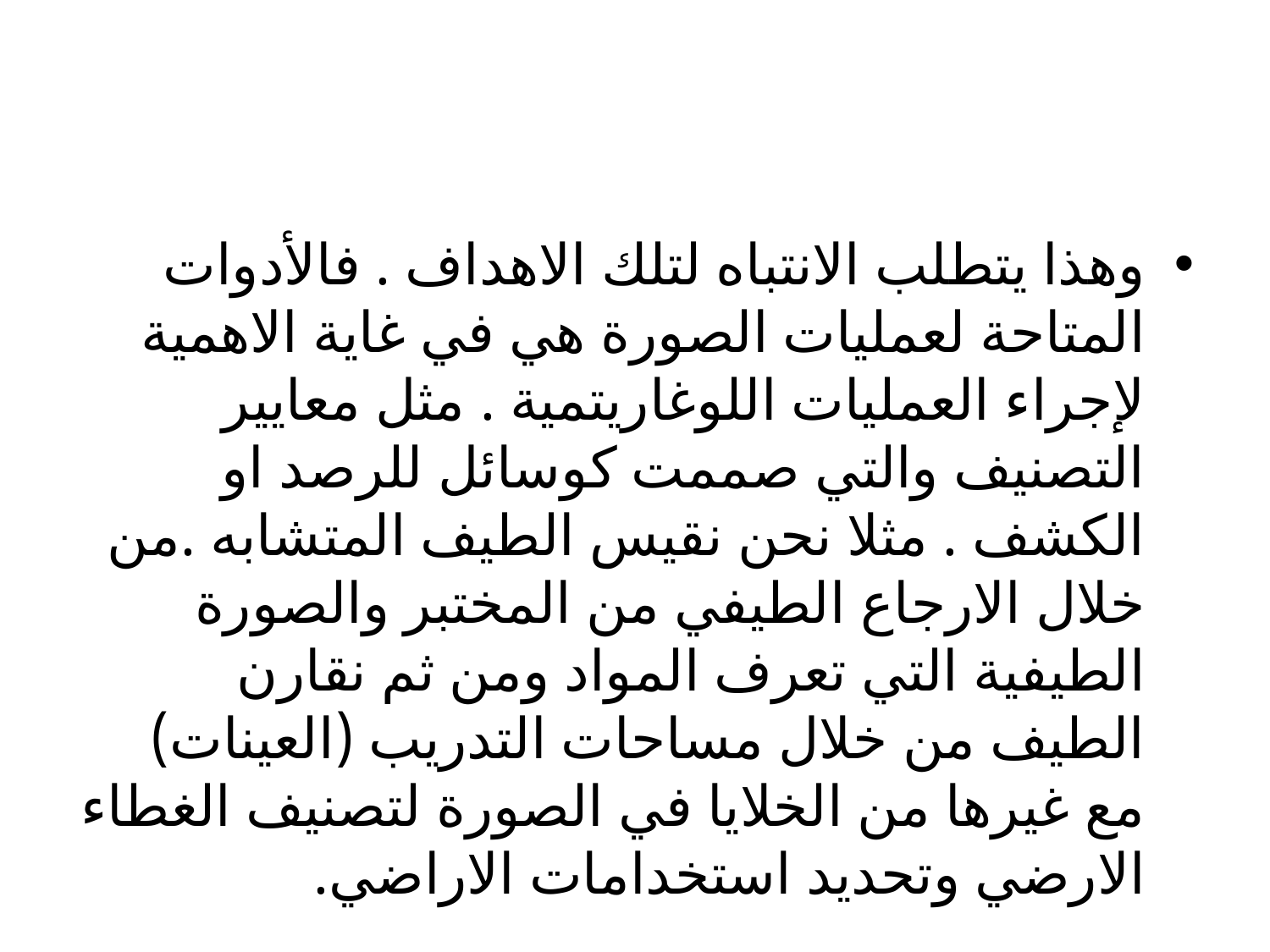

وهذا يتطلب الانتباه لتلك الاهداف . فالأدوات المتاحة لعمليات الصورة هي في غاية الاهمية لإجراء العمليات اللوغاريتمية . مثل معايير التصنيف والتي صممت كوسائل للرصد او الكشف . مثلا نحن نقيس الطيف المتشابه .من خلال الارجاع الطيفي من المختبر والصورة الطيفية التي تعرف المواد ومن ثم نقارن الطيف من خلال مساحات التدريب (العينات) مع غيرها من الخلايا في الصورة لتصنيف الغطاء الارضي وتحديد استخدامات الاراضي.